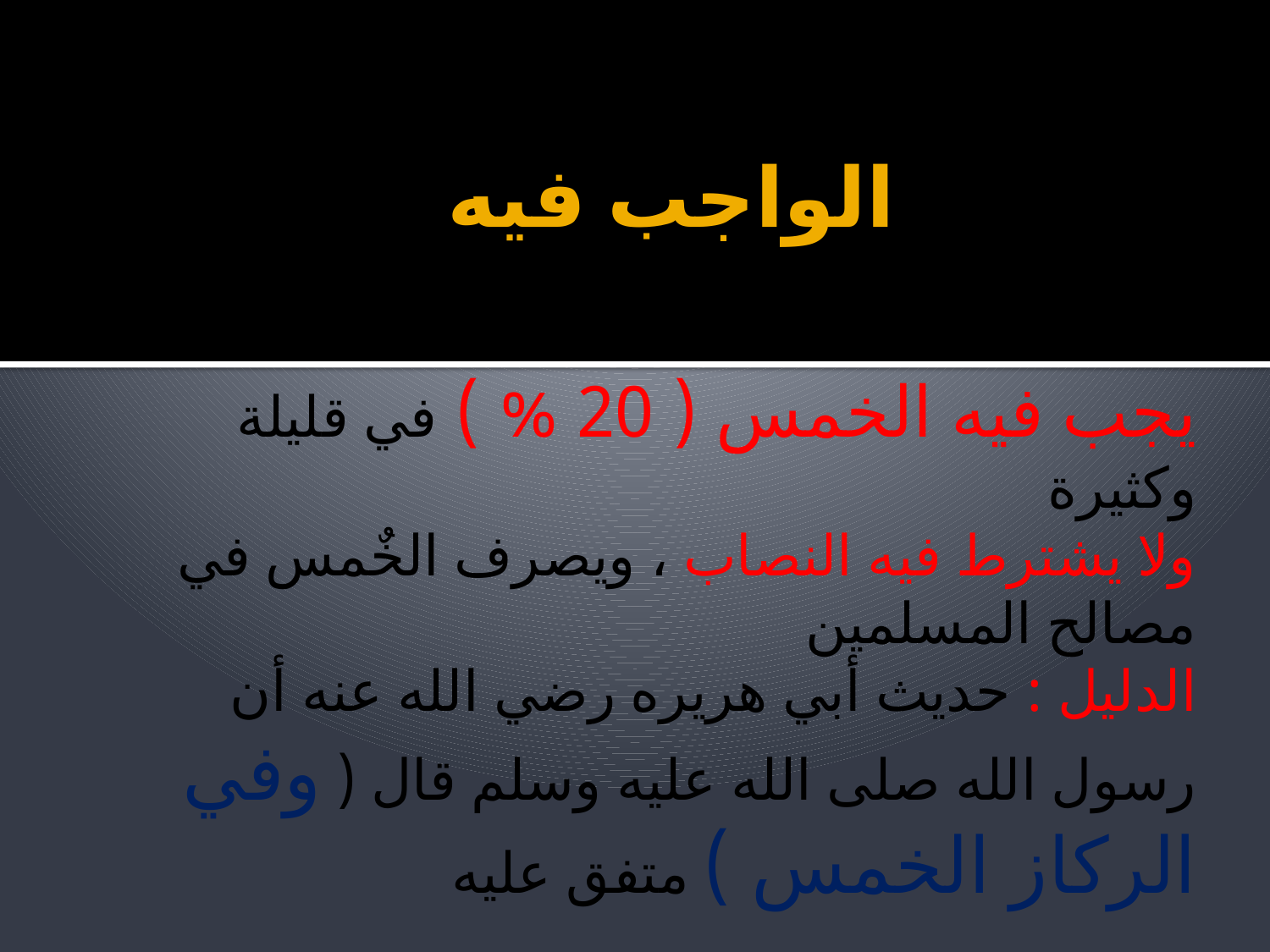

# الواجب فيه
يجب فيه الخمس ( 20 % ) في قليلة وكثيرة
ولا يشترط فيه النصاب ، ويصرف الخٌمس في مصالح المسلمين
الدليل : حديث أبي هريره رضي الله عنه أن رسول الله صلى الله عليه وسلم قال ( وفي الركاز الخمس ) متفق عليه